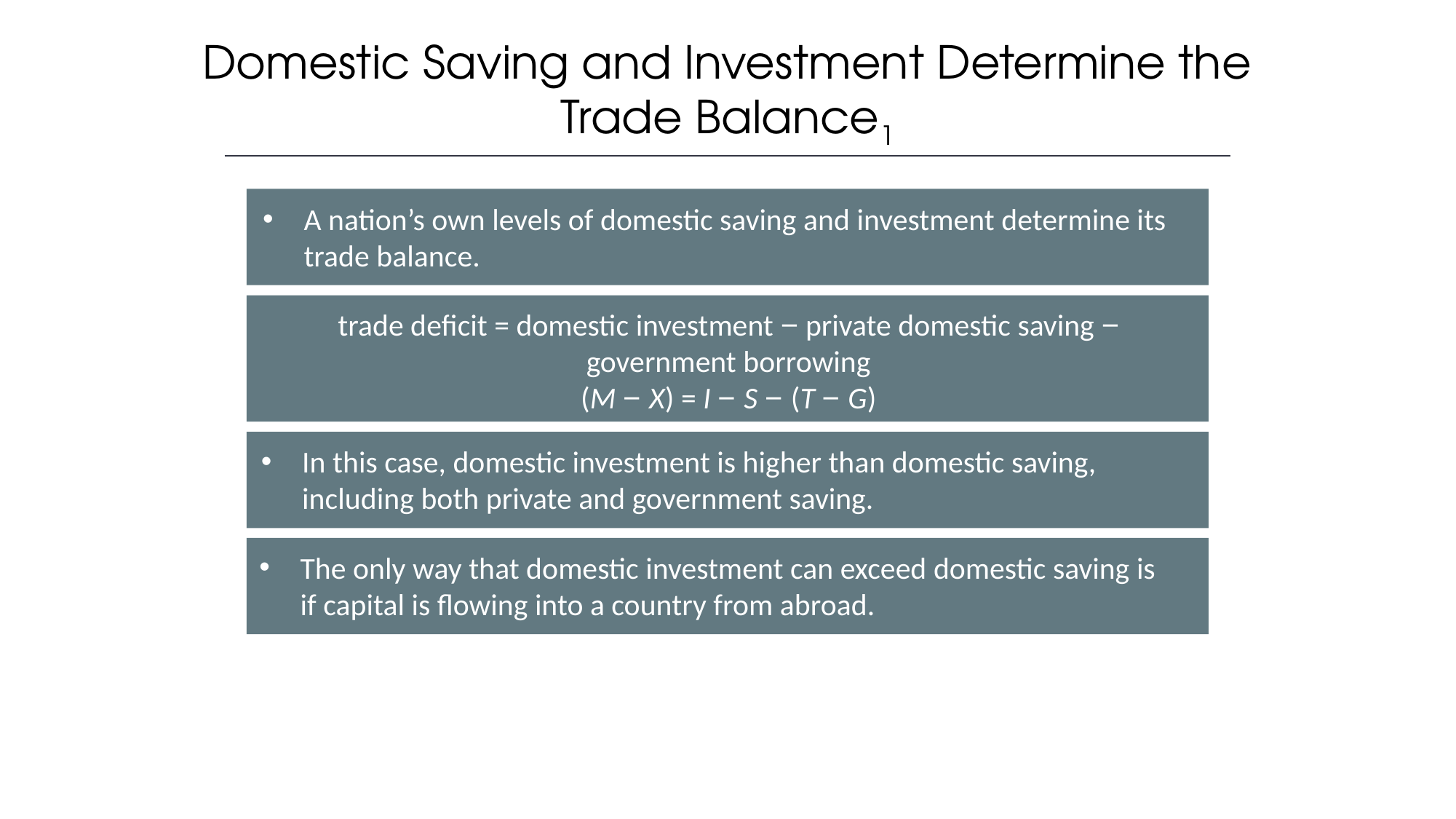

Domestic Saving and Investment Determine the Trade Balance1

A nation’s own levels of domestic saving and investment determine its trade balance.

trade deficit = domestic investment − private domestic saving − government borrowing
(M − X) = I − S − (T − G)

In this case, domestic investment is higher than domestic saving, including both private and government saving.

The only way that domestic investment can exceed domestic saving is if capital is flowing into a country from abroad.